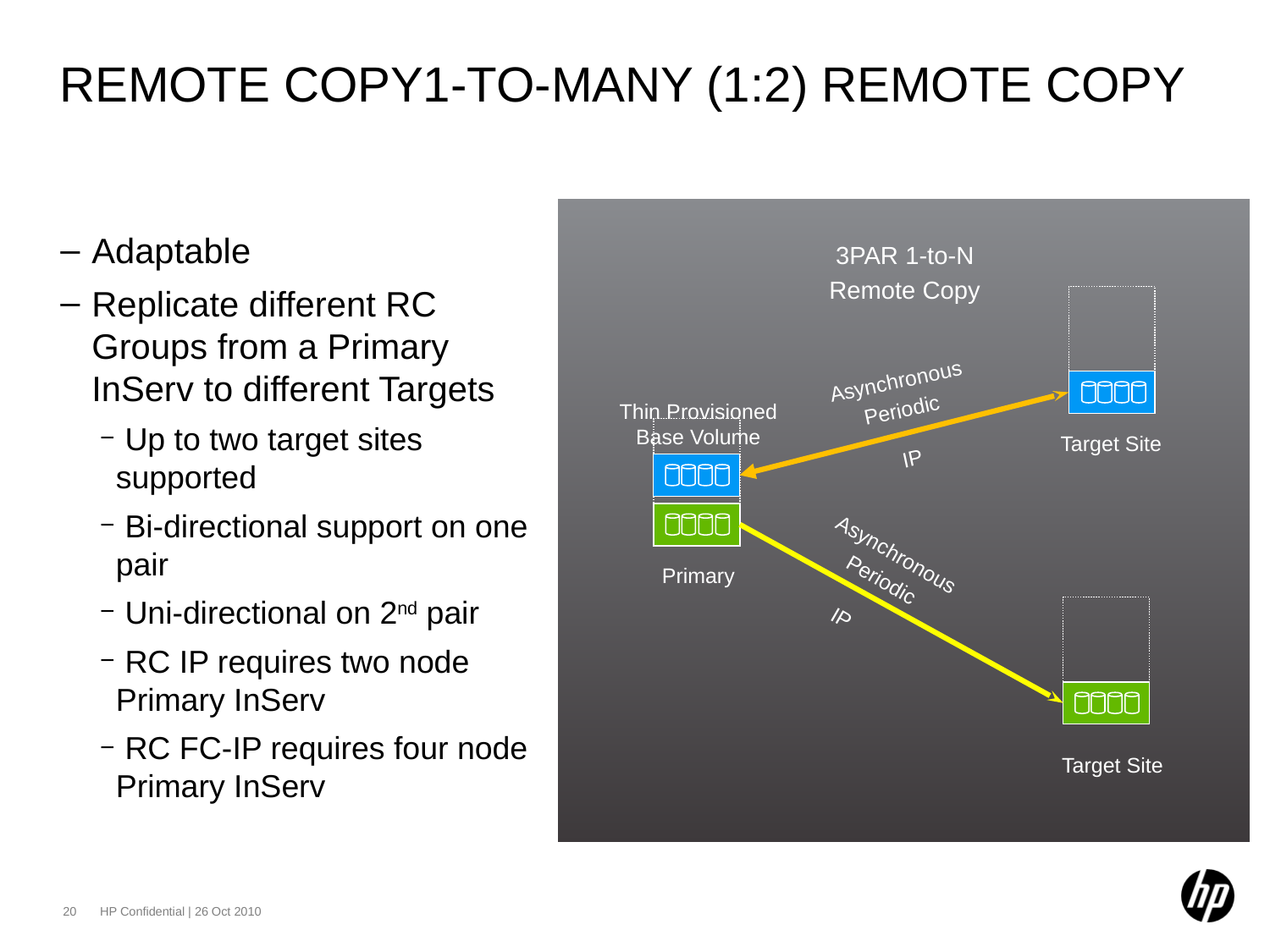

# Remote Copy1-to-Many (1:2) Remote Copy

Adaptable
Replicate different RC Groups from a Primary InServ to different Targets
 Up to two target sites supported
 Bi-directional support on one pair
 Uni-directional on 2nd pair
 RC IP requires two node Primary InServ
 RC FC-IP requires four node Primary InServ

3PAR 1-to-N
Remote Copy

Asynchronous
Periodic
Thin Provisioned Base Volume

Target Site
IP

Asynchronous
Periodic
Primary

IP

Target Site